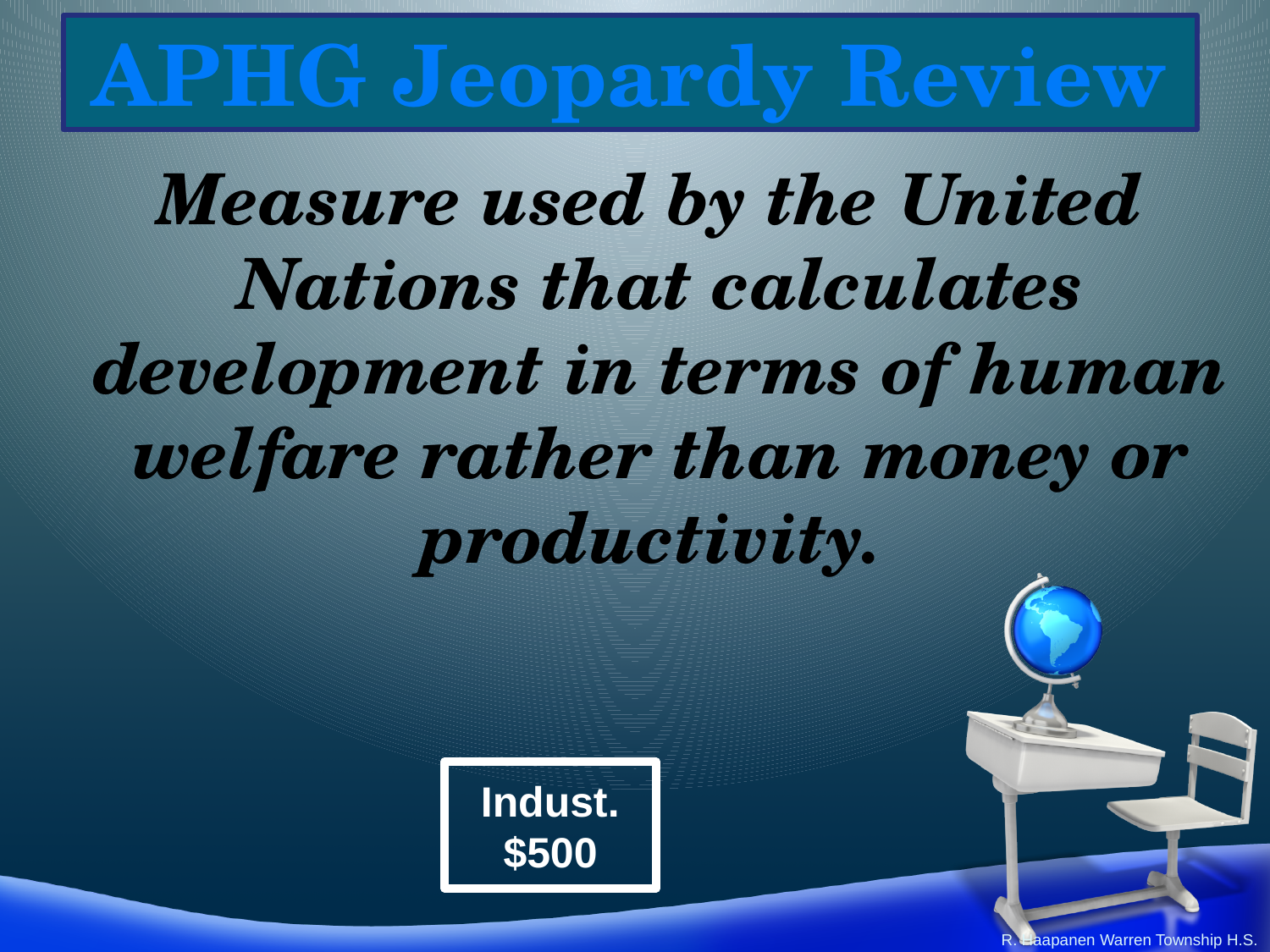

Measure used by the United Nations that calculates development in terms of human welfare rather than money or productivity.
Indust.
$500
R. Haapanen Warren Township H.S.